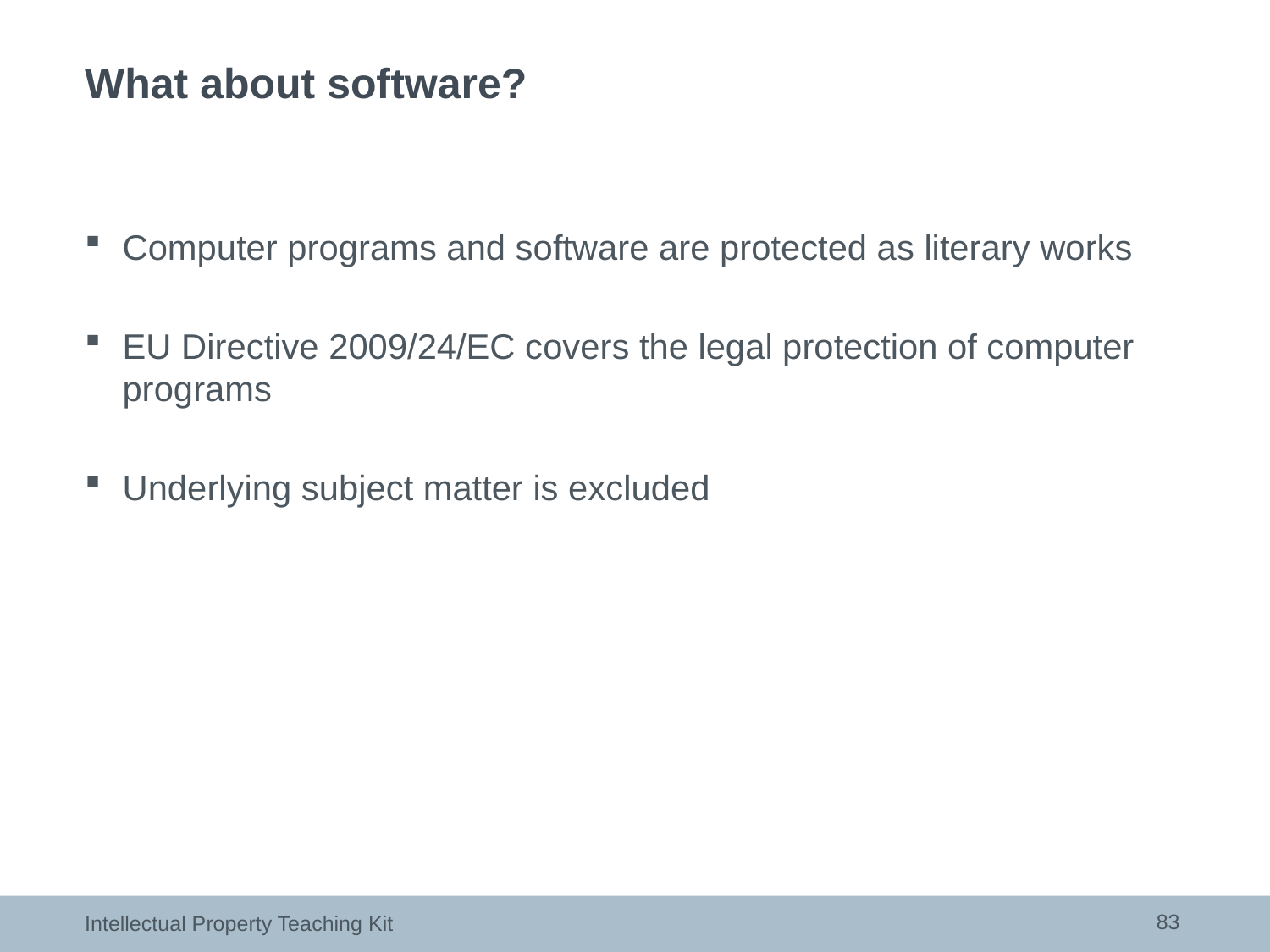

# What about software?
Computer programs and software are protected as literary works

EU Directive 2009/24/EC covers the legal protection of computer programs

Underlying subject matter is excluded
83
Intellectual Property Teaching Kit